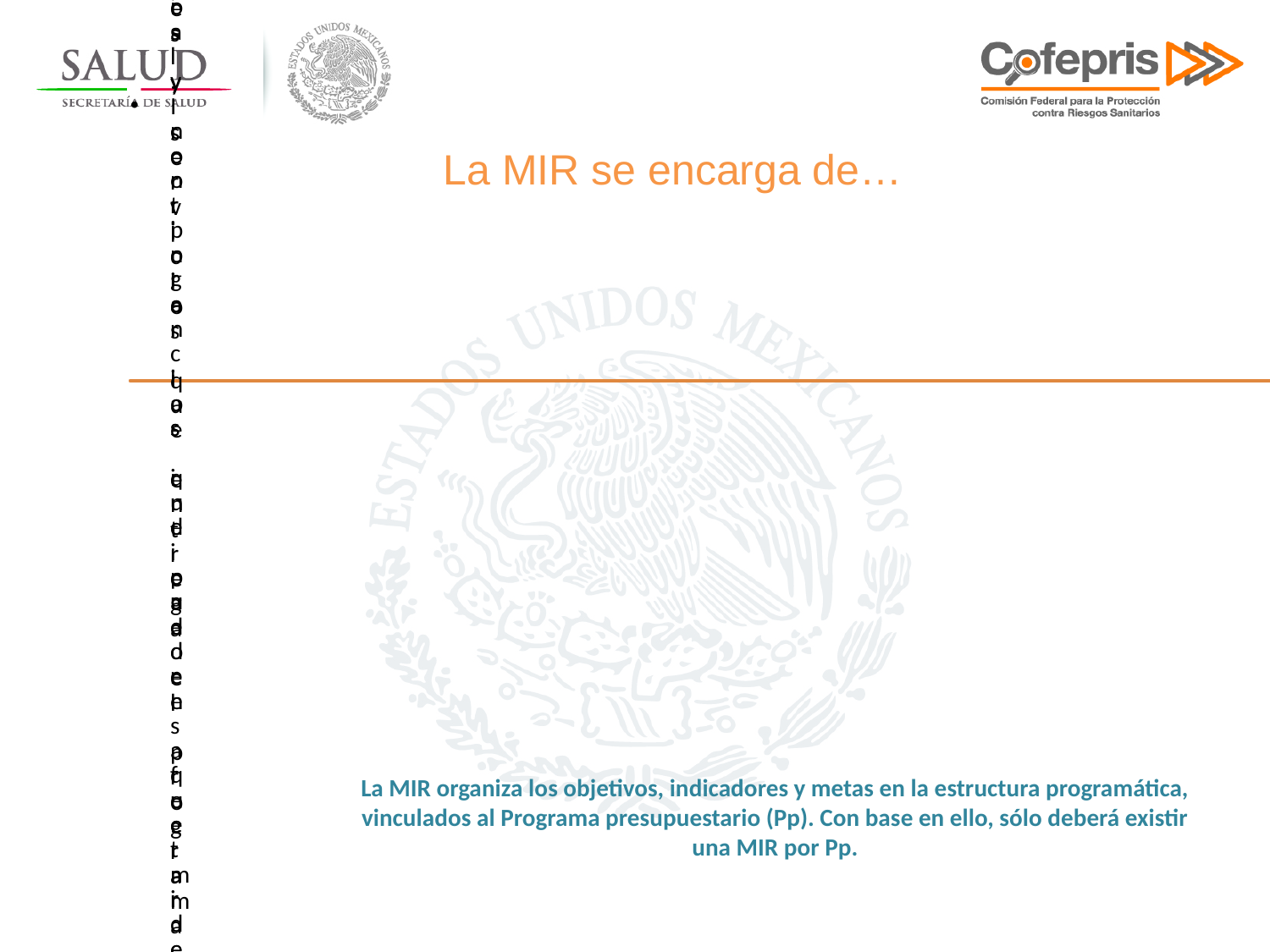

La MIR se encarga de…

La MIR organiza los objetivos, indicadores y metas en la estructura programática, vinculados al Programa presupuestario (Pp). Con base en ello, sólo deberá existir una MIR por Pp.